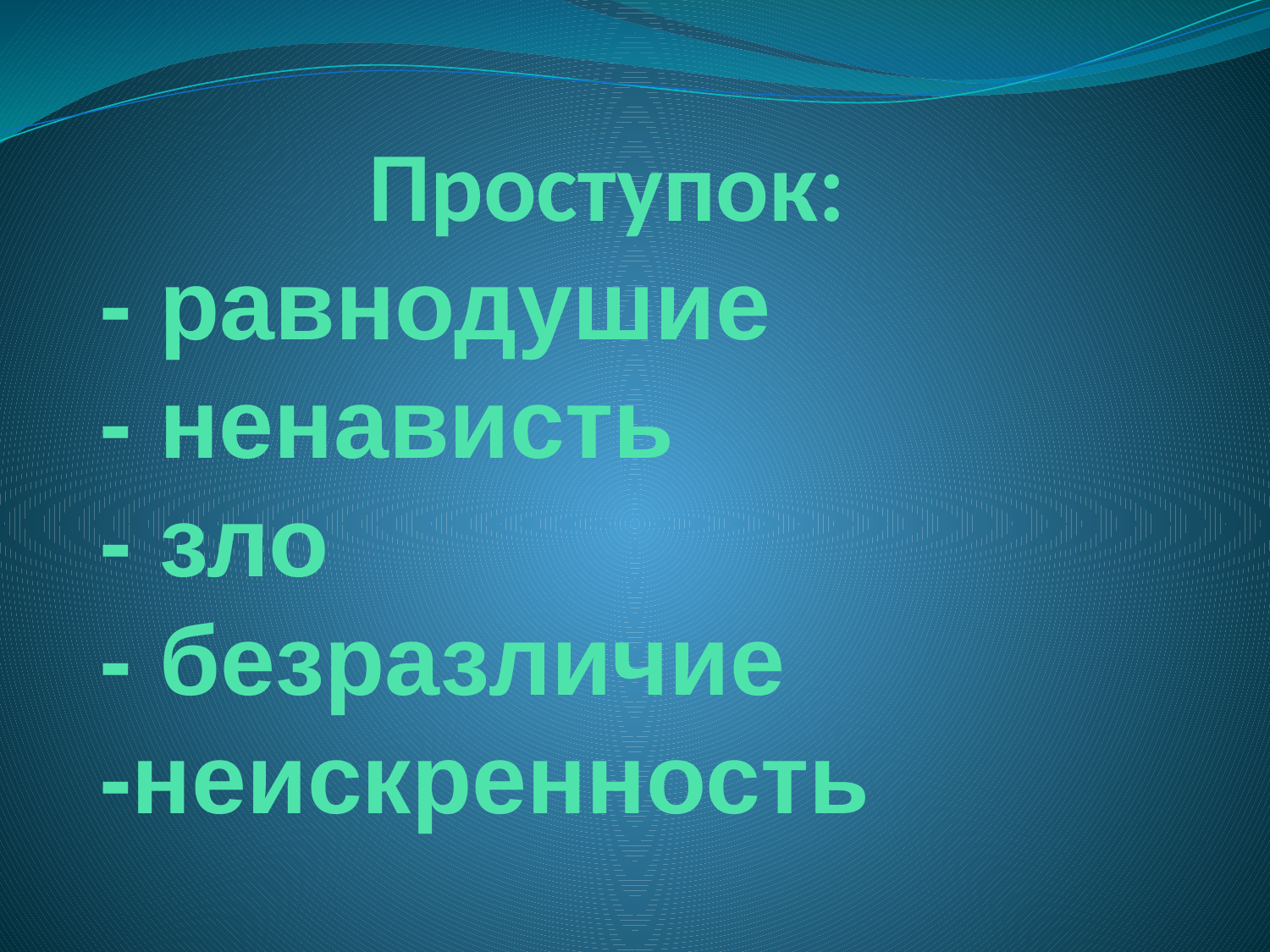

# Проступок: - равнодушие - ненависть - зло - безразличие -неискренность